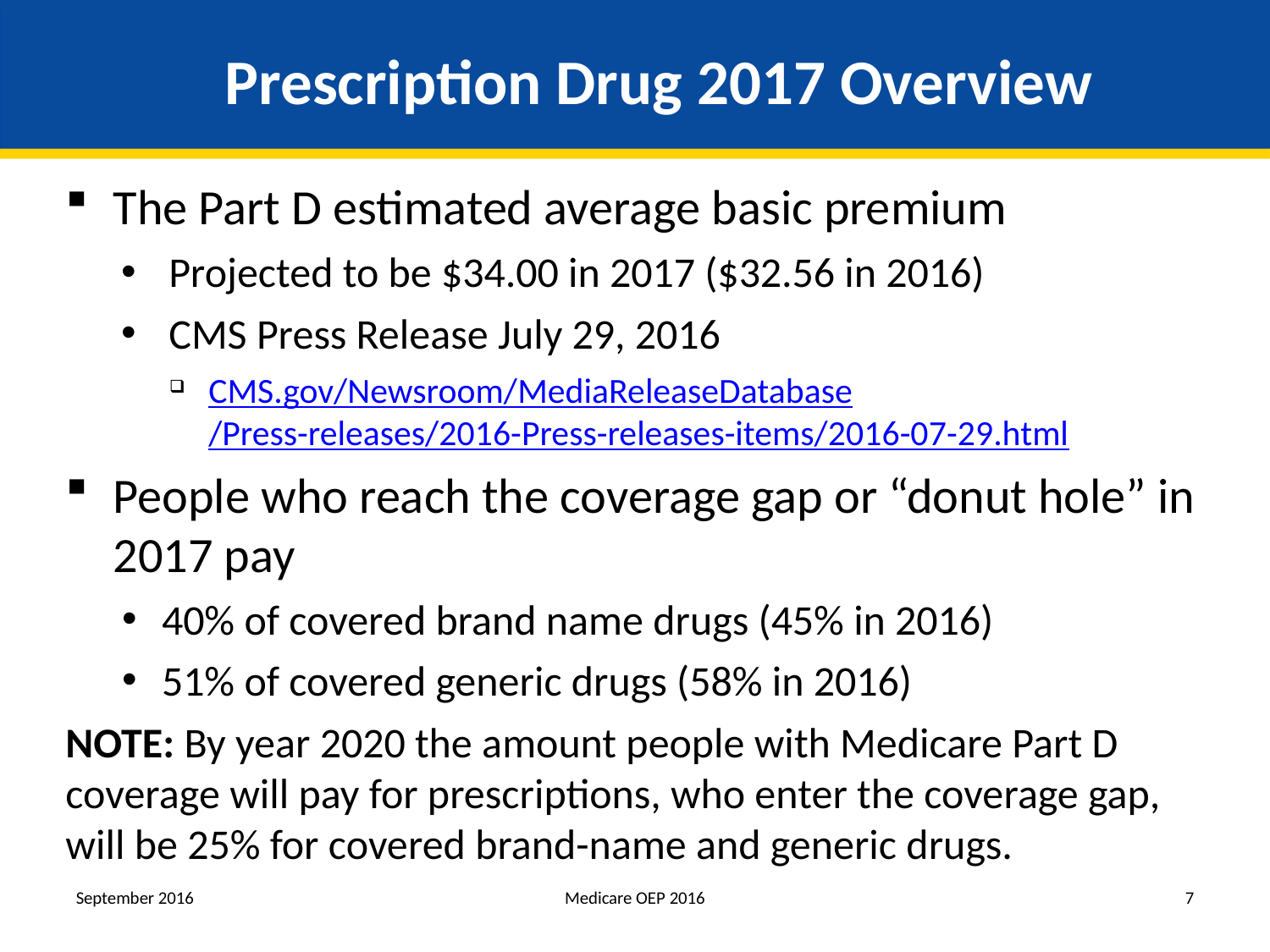

# Prescription Drug 2017 Overview
The Part D estimated average basic premium
Projected to be $34.00 in 2017 ($32.56 in 2016)
CMS Press Release July 29, 2016
CMS.gov/Newsroom/MediaReleaseDatabase/Press-releases/2016-Press-releases-items/2016-07-29.html
People who reach the coverage gap or “donut hole” in 2017 pay
40% of covered brand name drugs (45% in 2016)
51% of covered generic drugs (58% in 2016)
NOTE: By year 2020 the amount people with Medicare Part D coverage will pay for prescriptions, who enter the coverage gap, will be 25% for covered brand-name and generic drugs.
September 2016
Medicare OEP 2016
7